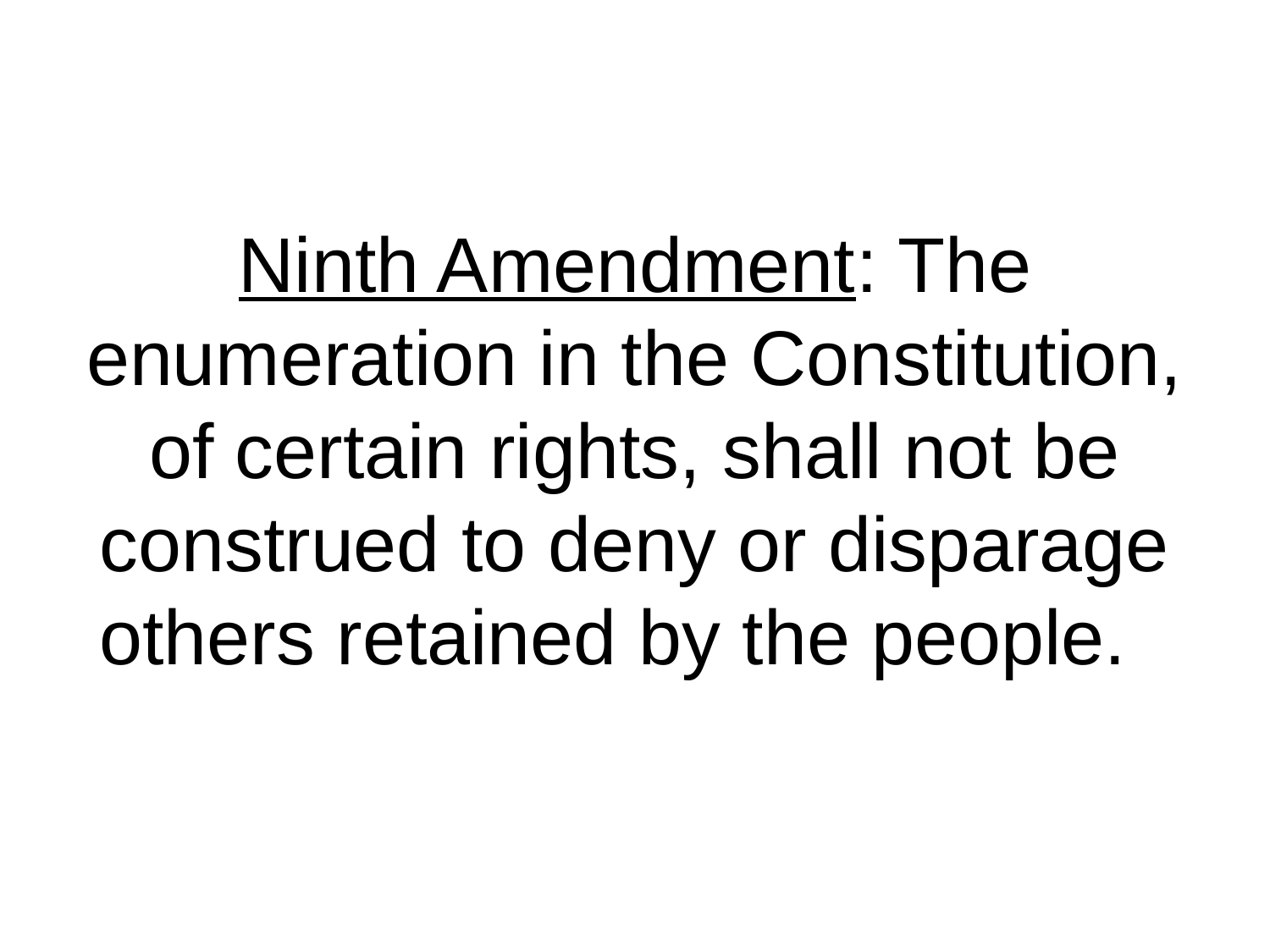

# Ninth Amendment: The enumeration in the Constitution, of certain rights, shall not be construed to deny or disparage others retained by the people.